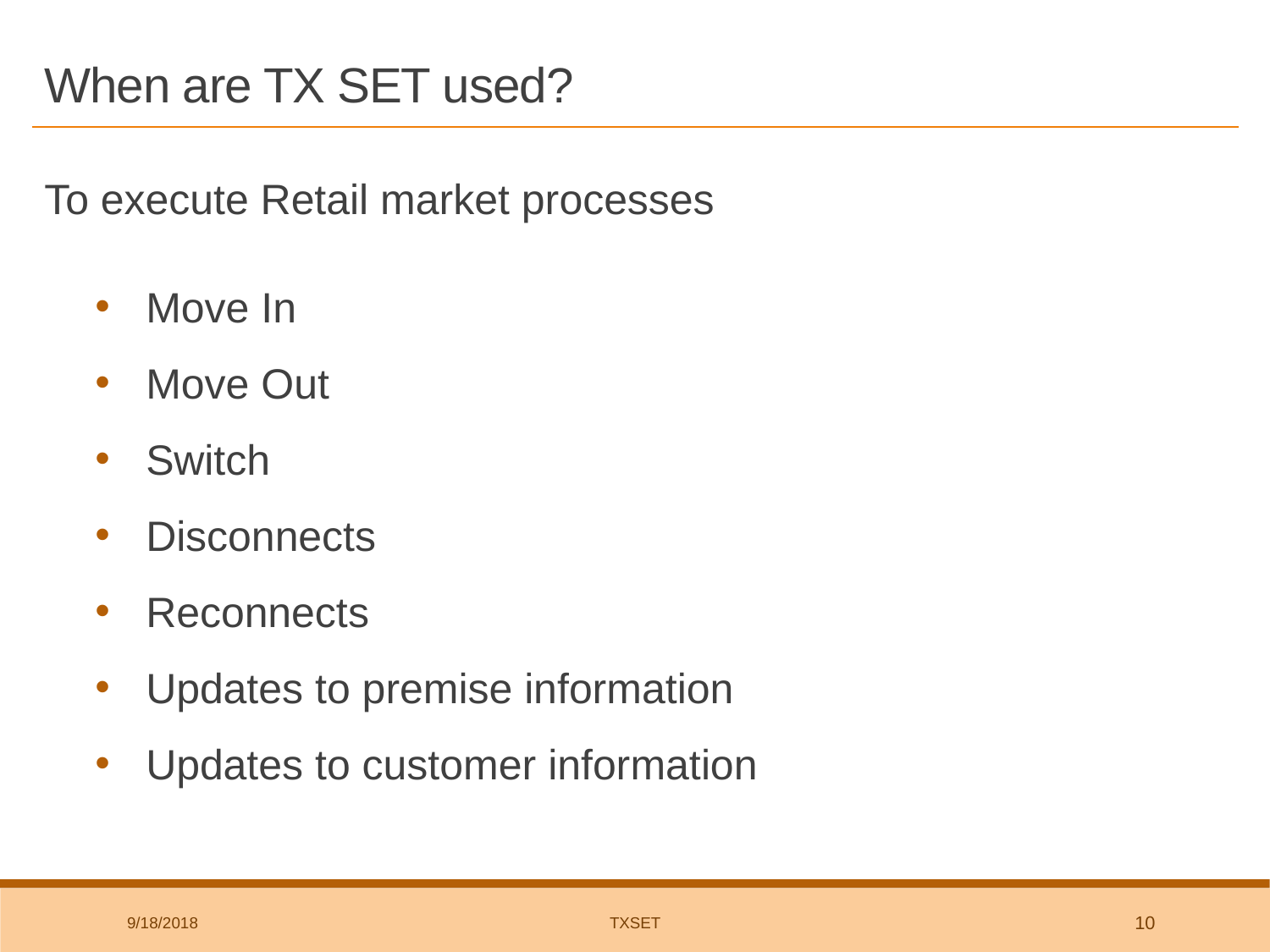

# When are TX SET used?
To execute Retail market processes
Move In
Move Out
Switch
Disconnects
Reconnects
Updates to premise information
Updates to customer information
9/18/2018
TxSET
10